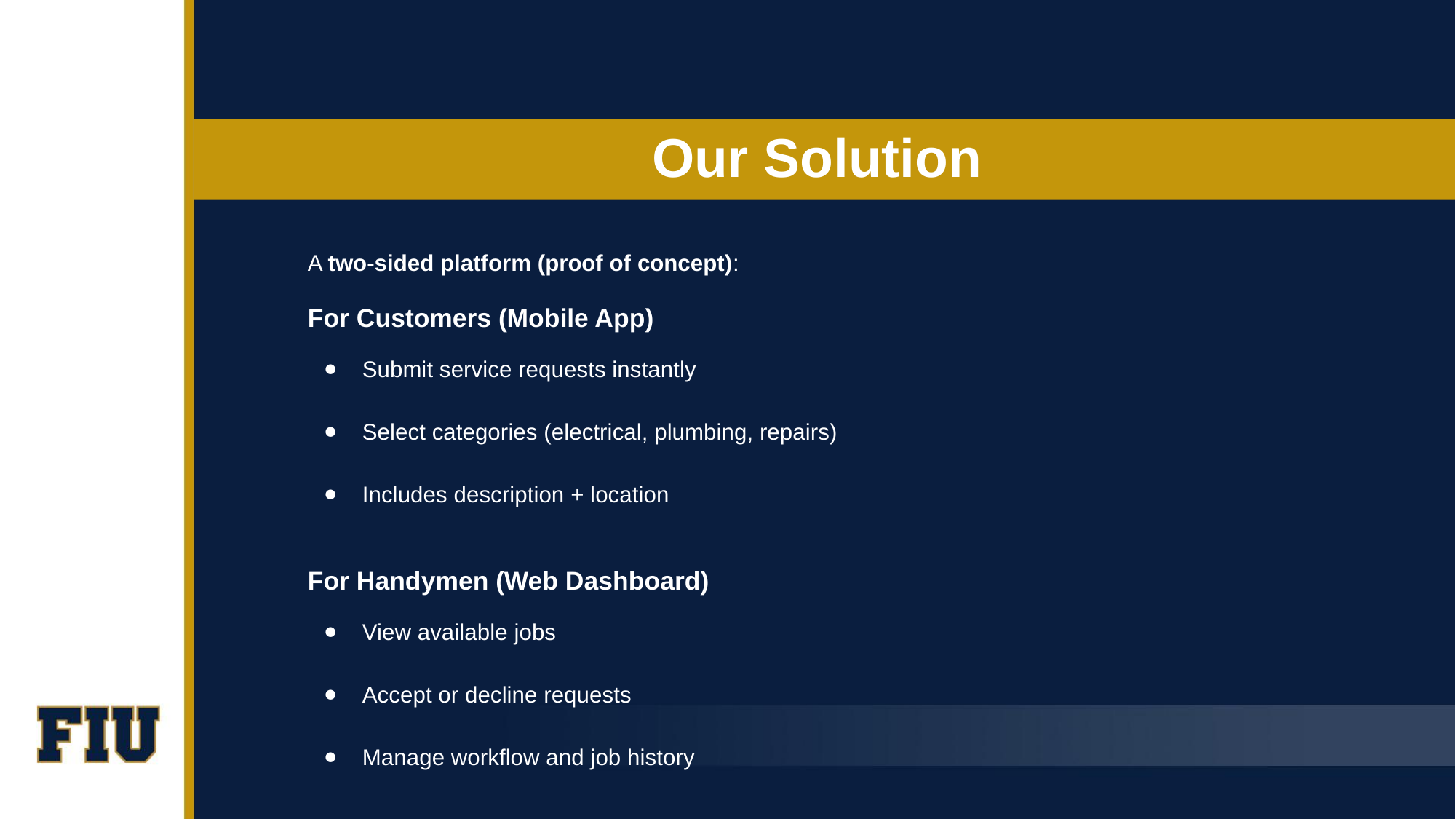

# Our Solution

A two-sided platform (proof of concept):
For Customers (Mobile App)
Submit service requests instantly
Select categories (electrical, plumbing, repairs)
Includes description + location
For Handymen (Web Dashboard)
View available jobs
Accept or decline requests
Manage workflow and job history